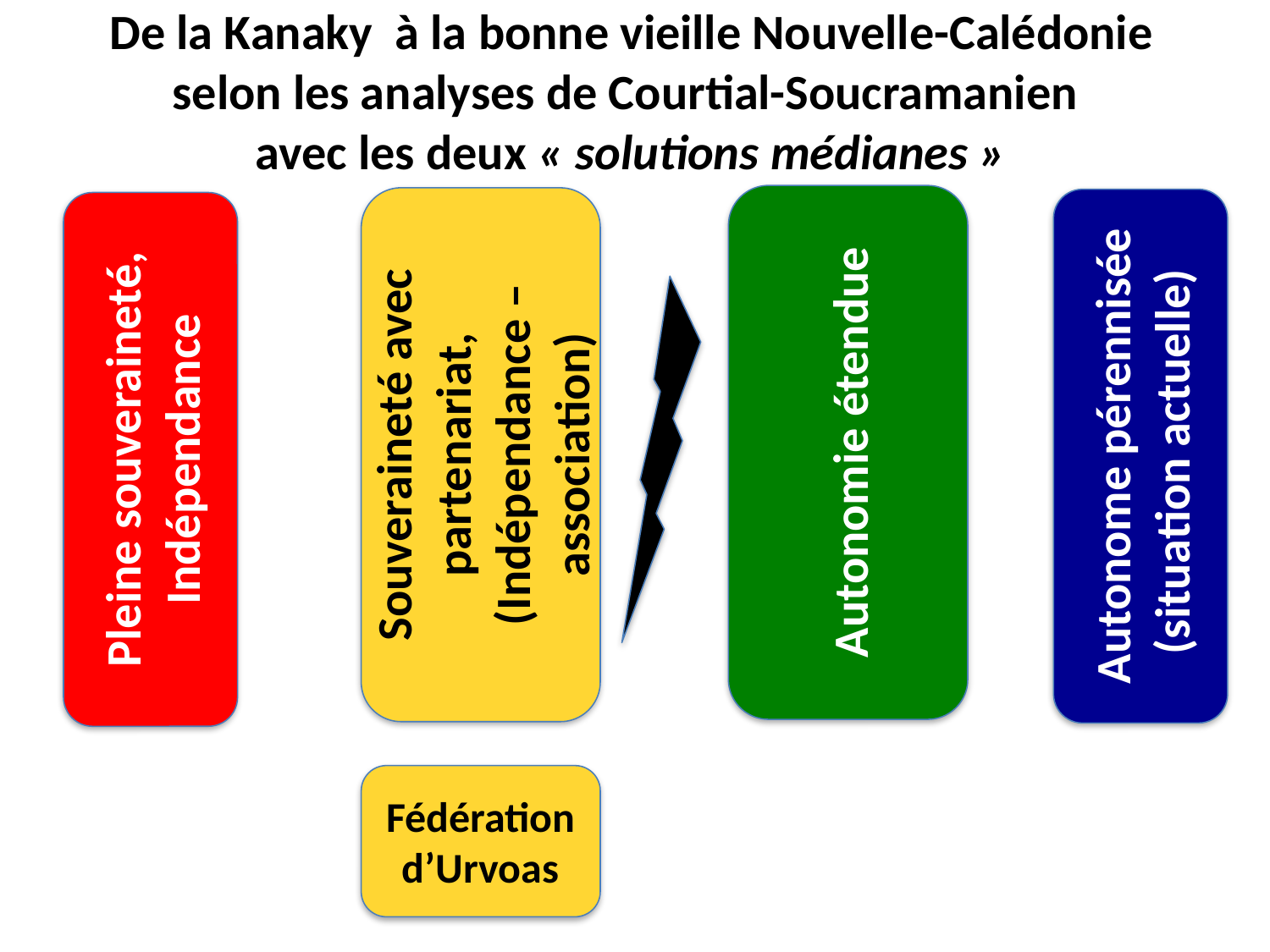

# De la Kanaky  à la bonne vieille Nouvelle-Calédonie selon les analyses de Courtial-Soucramanien avec les deux « solutions médianes »
Autonomie étendue
Souveraineté avec partenariat, (Indépendance –association)
Autonome pérennisée (situation actuelle)
Pleine souveraineté, Indépendance

Fédération d’Urvoas